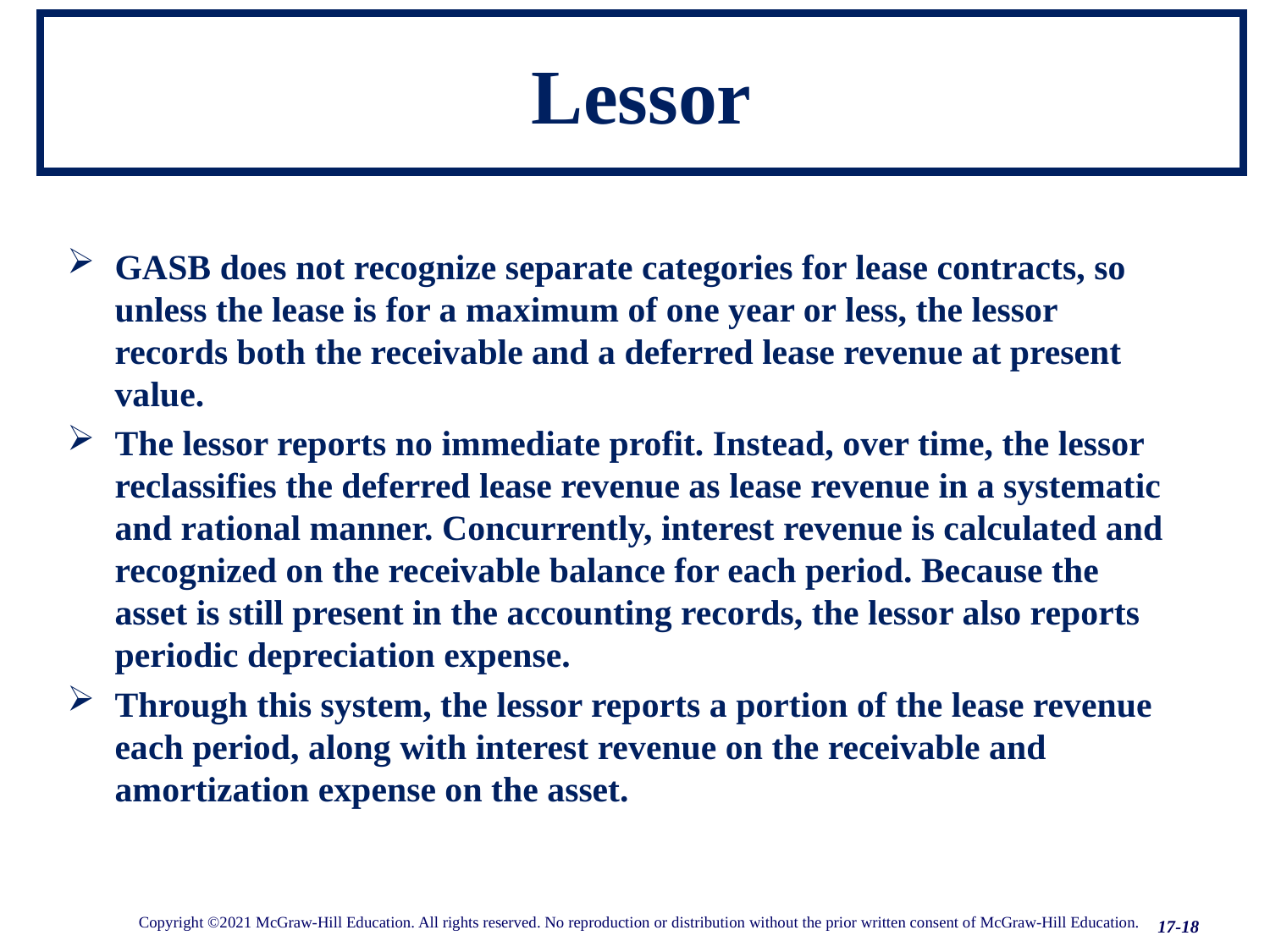

# Lessor
GASB does not recognize separate categories for lease contracts, so unless the lease is for a maximum of one year or less, the lessor records both the receivable and a deferred lease revenue at present value.
The lessor reports no immediate profit. Instead, over time, the lessor reclassifies the deferred lease revenue as lease revenue in a systematic and rational manner. Concurrently, interest revenue is calculated and recognized on the receivable balance for each period. Because the asset is still present in the accounting records, the lessor also reports periodic depreciation expense.
Through this system, the lessor reports a portion of the lease revenue each period, along with interest revenue on the receivable and amortization expense on the asset.
17-18
Copyright ©2021 McGraw-Hill Education. All rights reserved. No reproduction or distribution without the prior written consent of McGraw-Hill Education.